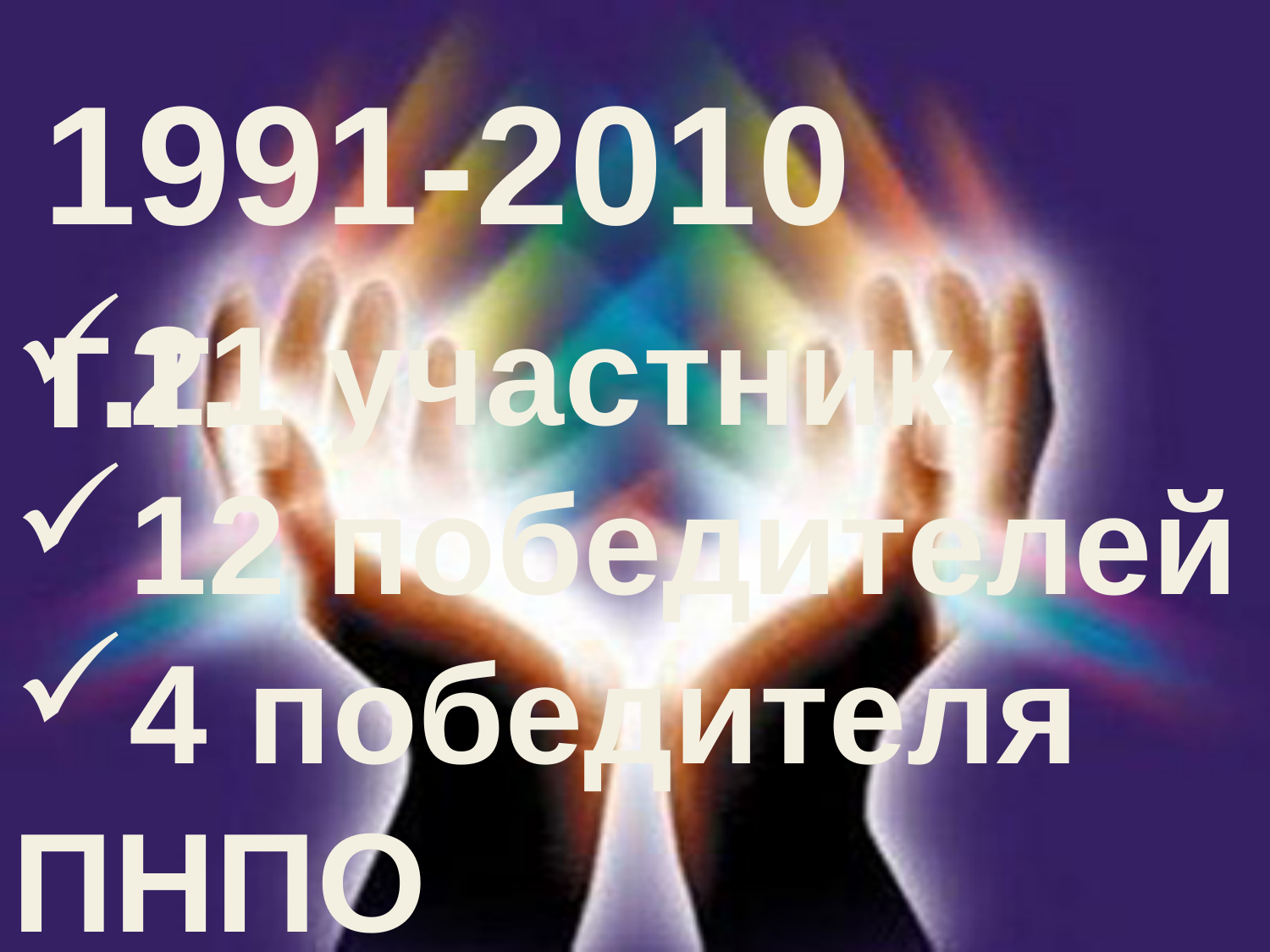

1991-2010 г.г.
21 участник
12 победителей
4 победителя ПНПО